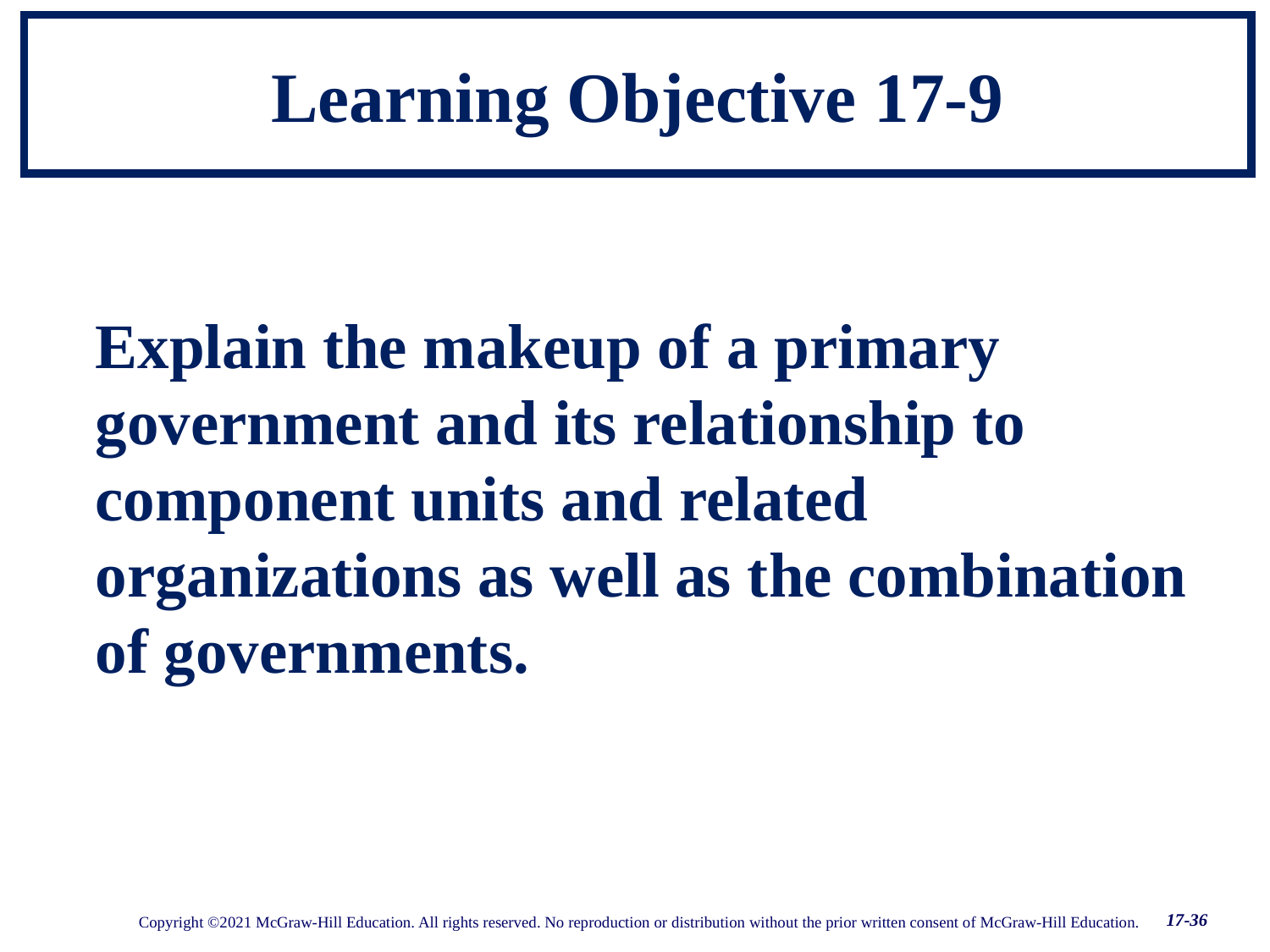

# Learning Objective 17-9

Explain the makeup of a primary government and its relationship to component units and related organizations as well as the combination of governments.

17-36
Copyright ©2021 McGraw-Hill Education. All rights reserved. No reproduction or distribution without the prior written consent of McGraw-Hill Education.